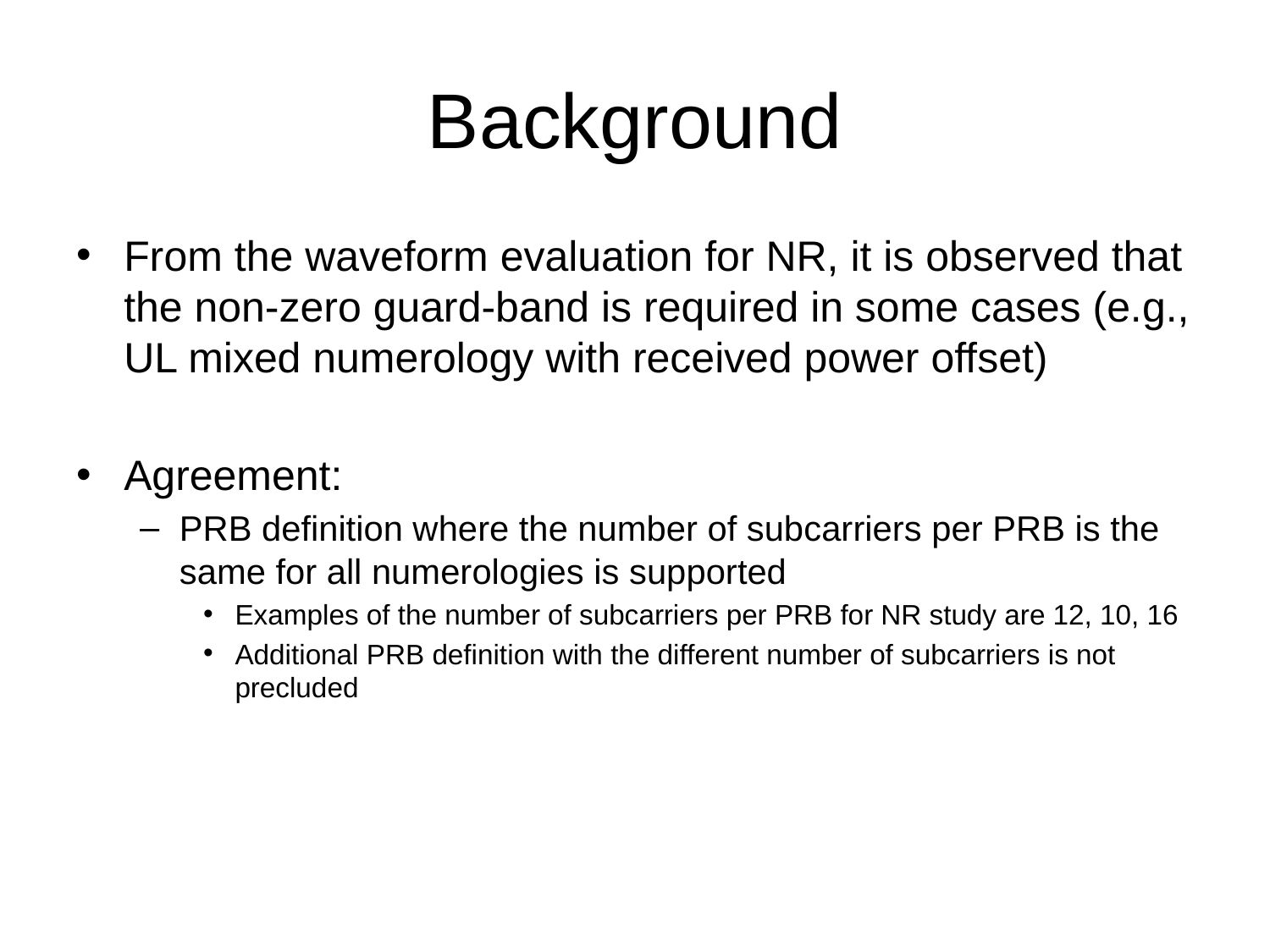

# Background
From the waveform evaluation for NR, it is observed that the non-zero guard-band is required in some cases (e.g., UL mixed numerology with received power offset)

Agreement:
PRB definition where the number of subcarriers per PRB is the same for all numerologies is supported
Examples of the number of subcarriers per PRB for NR study are 12, 10, 16
Additional PRB definition with the different number of subcarriers is not precluded